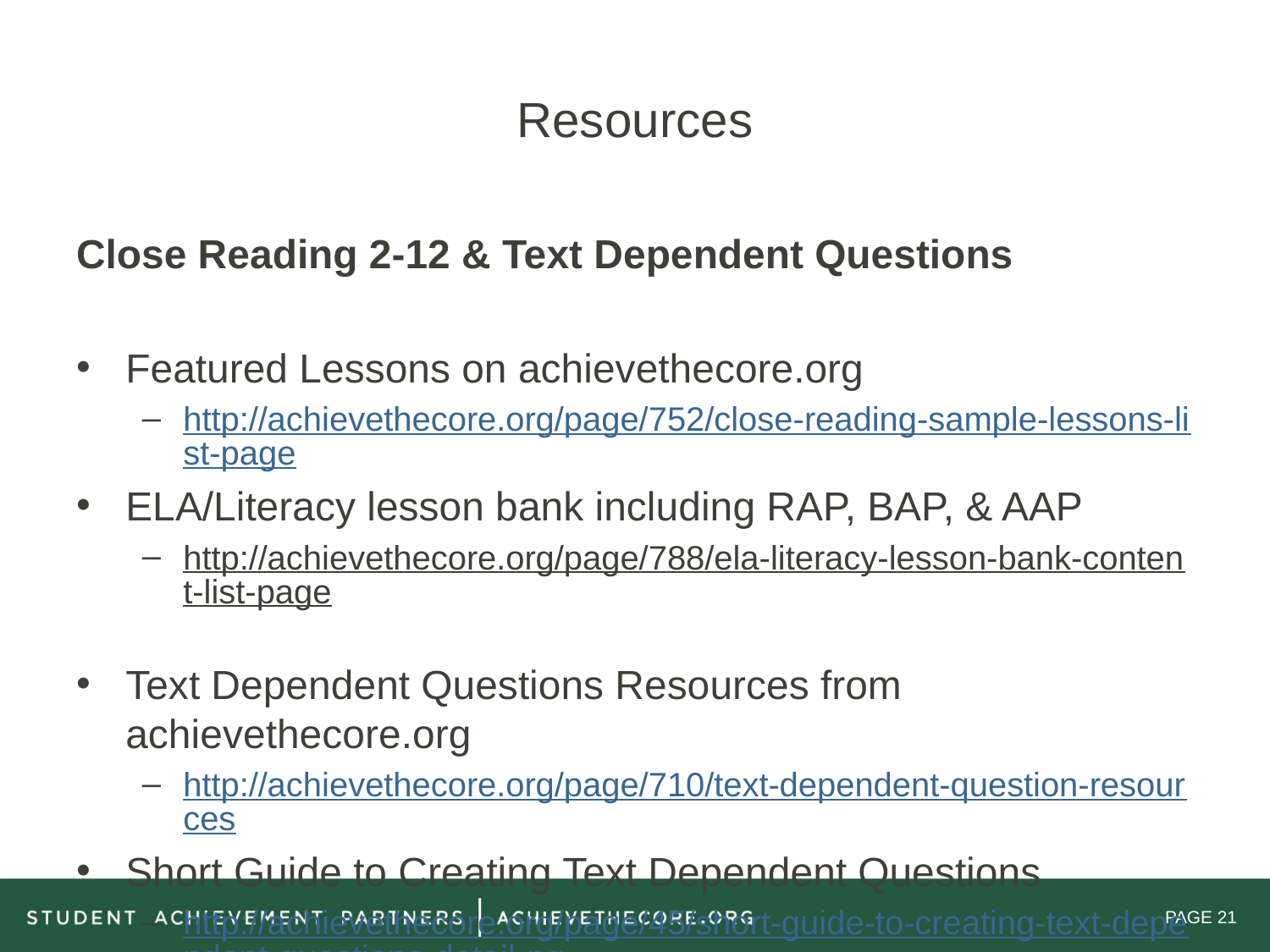

# Resources
Close Reading 2-12 & Text Dependent Questions

Featured Lessons on achievethecore.org
http://achievethecore.org/page/752/close-reading-sample-lessons-list-page
ELA/Literacy lesson bank including RAP, BAP, & AAP
http://achievethecore.org/page/788/ela-literacy-lesson-bank-content-list-page
Text Dependent Questions Resources from achievethecore.org
http://achievethecore.org/page/710/text-dependent-question-resources
Short Guide to Creating Text Dependent Questions
http://achievethecore.org/page/45/short-guide-to-creating-text-dependent-questions-detail-pg